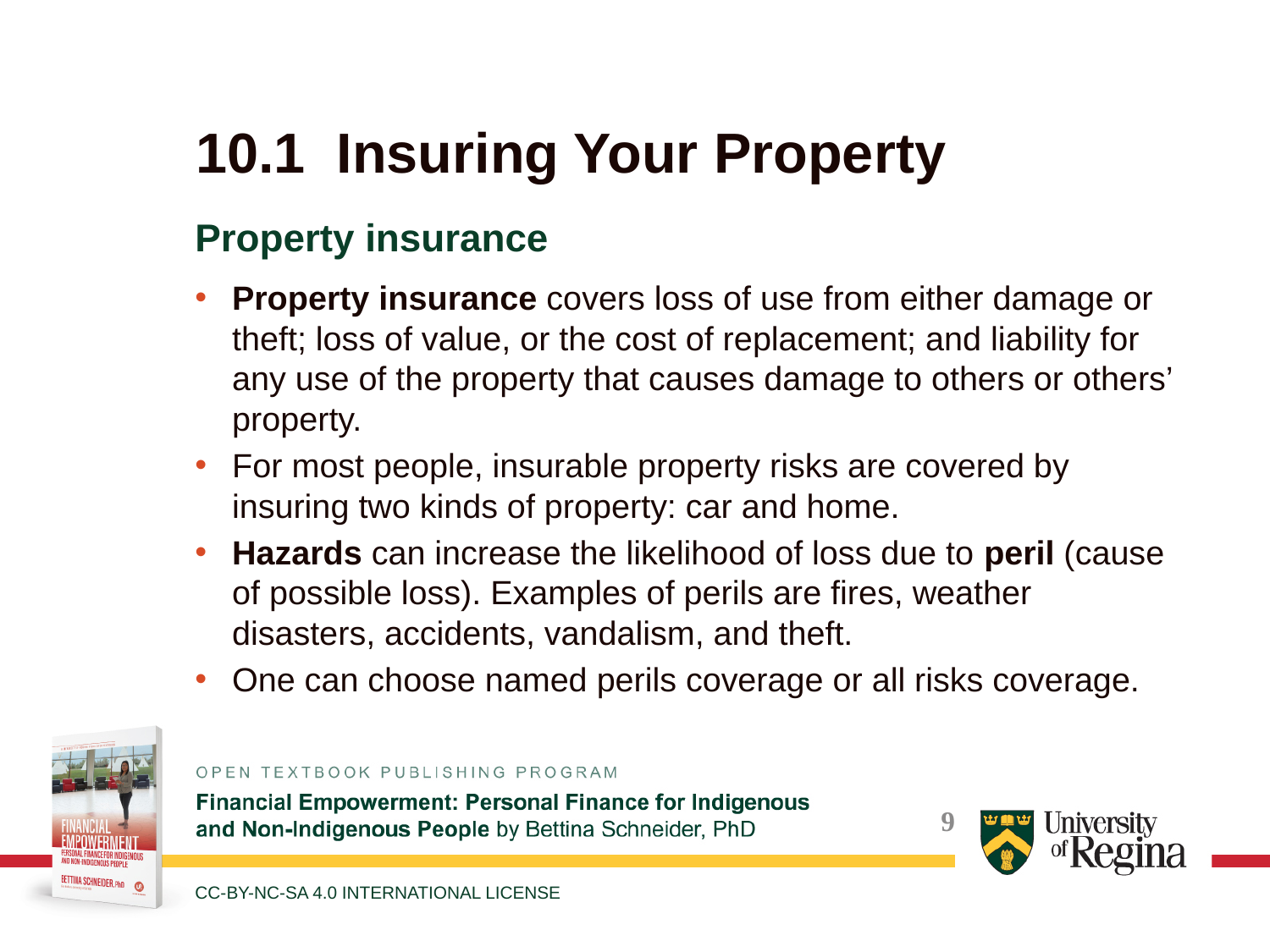

# 10.1  Insuring Your Property
Property insurance
Property insurance covers loss of use from either damage or theft; loss of value, or the cost of replacement; and liability for any use of the property that causes damage to others or others’ property.
For most people, insurable property risks are covered by insuring two kinds of property: car and home.
Hazards can increase the likelihood of loss due to peril (cause of possible loss). Examples of perils are fires, weather disasters, accidents, vandalism, and theft.
One can choose named perils coverage or all risks coverage.

CC-BY-NC-SA 4.0 INTERNATIONAL LICENSE